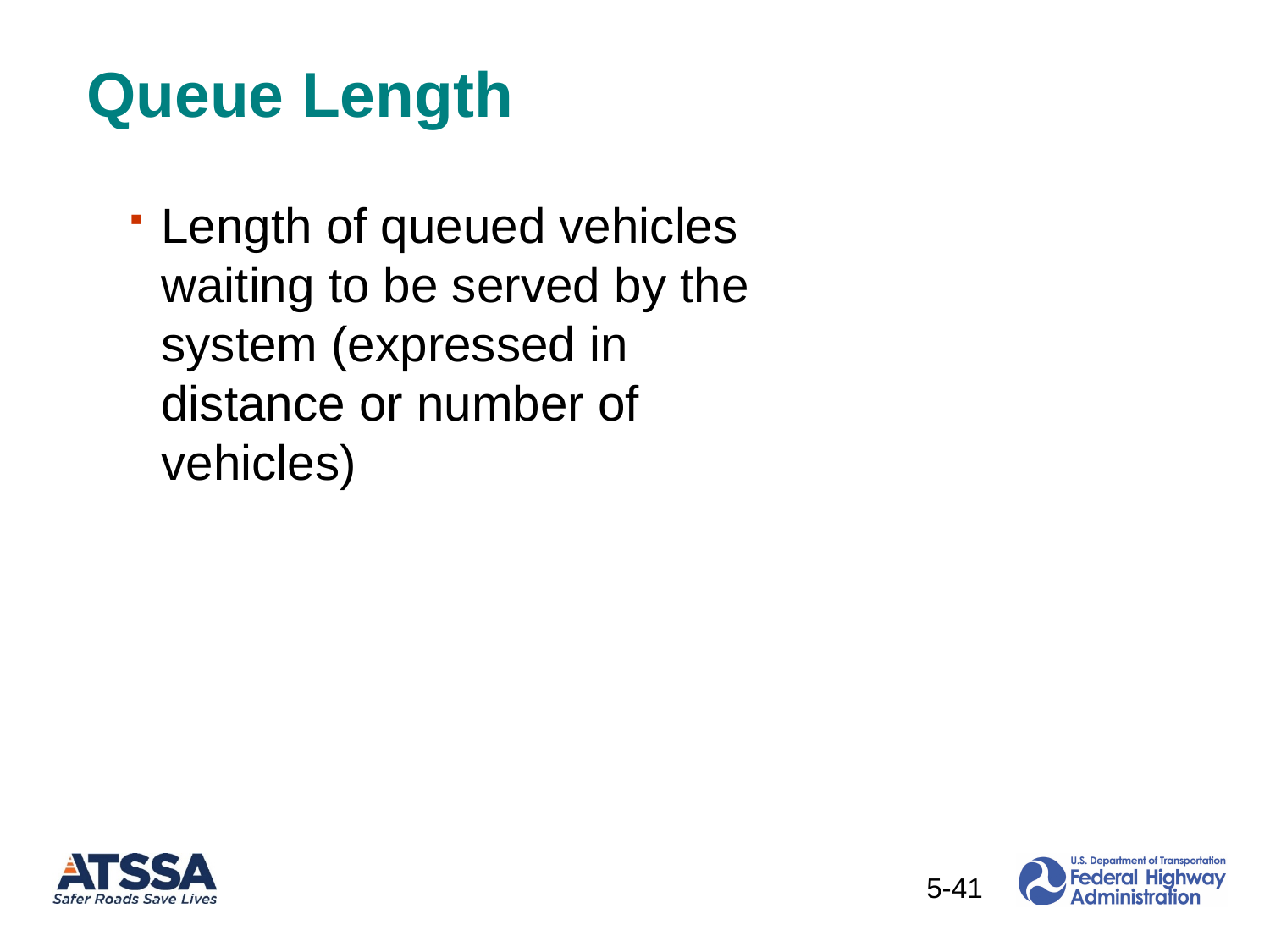

# Queue Length
Length of queued vehicles waiting to be served by the system (expressed in distance or number of vehicles)